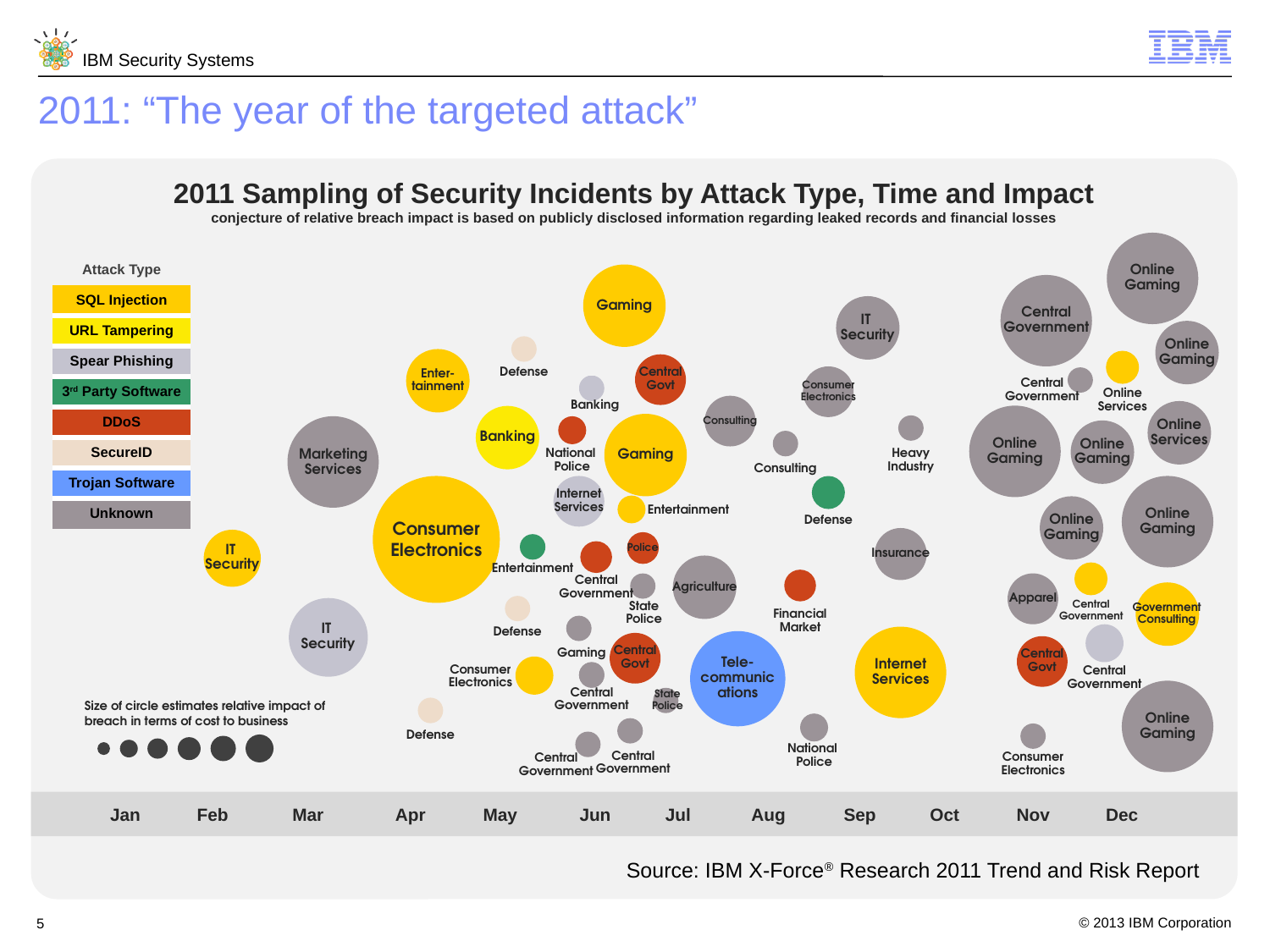

2011: “The year of the targeted attack”

2011 Sampling of Security Incidents by Attack Type, Time and Impact
conjecture of relative breach impact is based on publicly disclosed information regarding leaked records and financial losses

| Attack Type |
| --- |
| SQL Injection |
| URL Tampering |
| Spear Phishing |
| 3rd Party Software |
| DDoS |
| SecureID |
| Trojan Software |
| Unknown |
Online Gaming

Gaming

Central Government
IT
Security

Online Gaming

Defense
Central
Govt
Enter-tainment

Central
Government
Consumer
Electronics

Online
Services
Banking

Consulting
Online
Services

Banking
Online Gaming
Online Gaming

Marketing
Services
National
Police
Gaming
Heavy
Industry
Consulting

Internet
Services

Entertainment
Online Gaming
Online Gaming
Defense
Consumer
Electronics

Police
IT
Security
Insurance

Entertainment

Central
Government

Agriculture

Apparel
Central
Government
State
Police
Government
Consulting

Financial
Market
IT
Security

Defense

Central
Govt
Gaming
Central
Govt
Tele-communications
Internet
Services

Consumer
Electronics
Central
Government

Central
Government

State
Police

Size of circle estimates relative impact of breach in terms of cost to business

Online Gaming

Defense

National
Police

Central
Government
Consumer
Electronics
Central
Government

Jan
Feb
Mar
Apr
May
Jun
Jul
Aug
Sep
Oct
Nov
Dec
Source: IBM X-Force® Research 2011 Trend and Risk Report